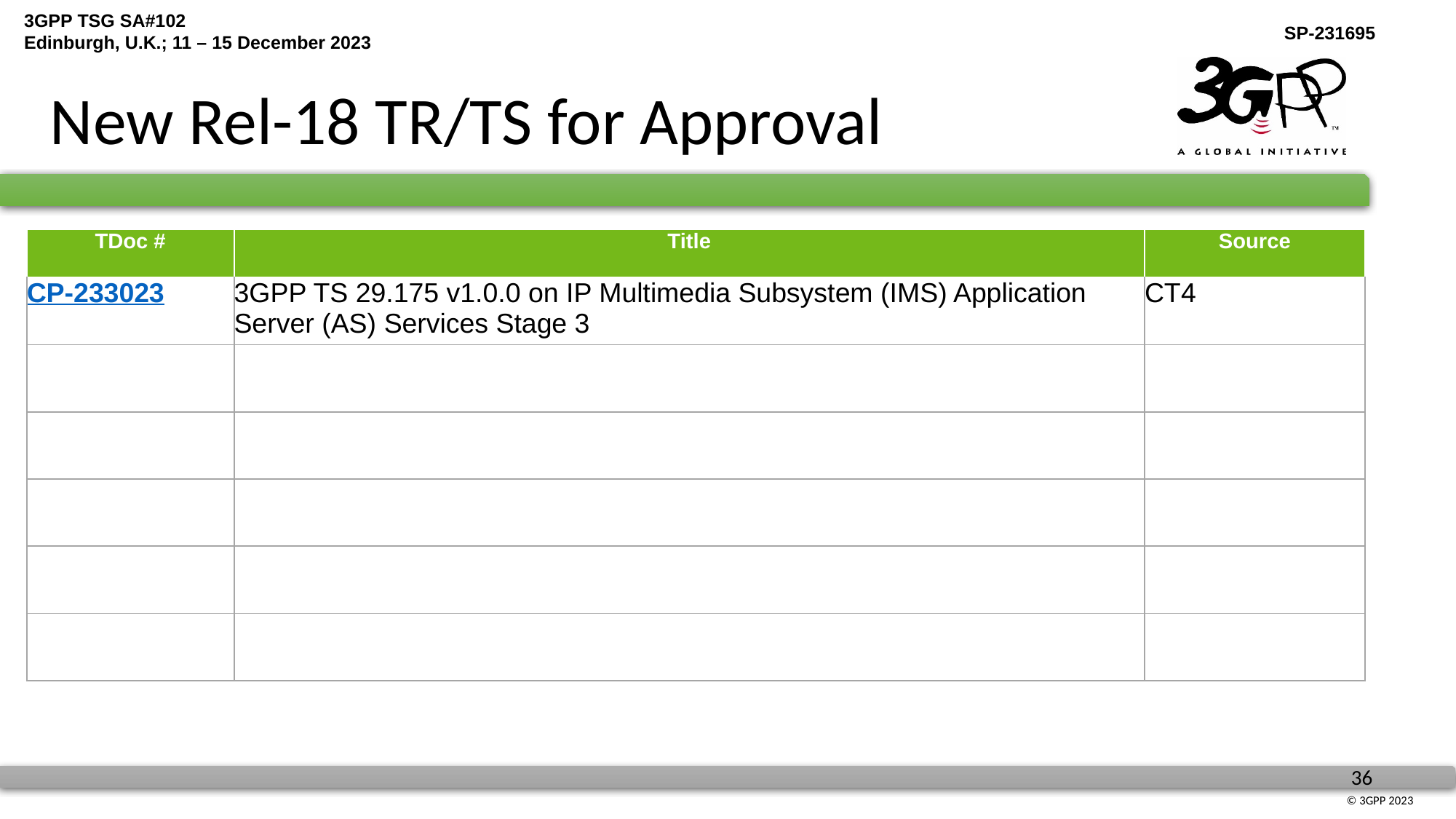

# New Rel-18 TR/TS for Approval
| TDoc # | Title | Source |
| --- | --- | --- |
| CP-233023 | 3GPP TS 29.175 v1.0.0 on IP Multimedia Subsystem (IMS) Application Server (AS) Services Stage 3 | CT4 |
|  |  |  |
|  |  |  |
|  |  |  |
|  |  |  |
|  |  |  |